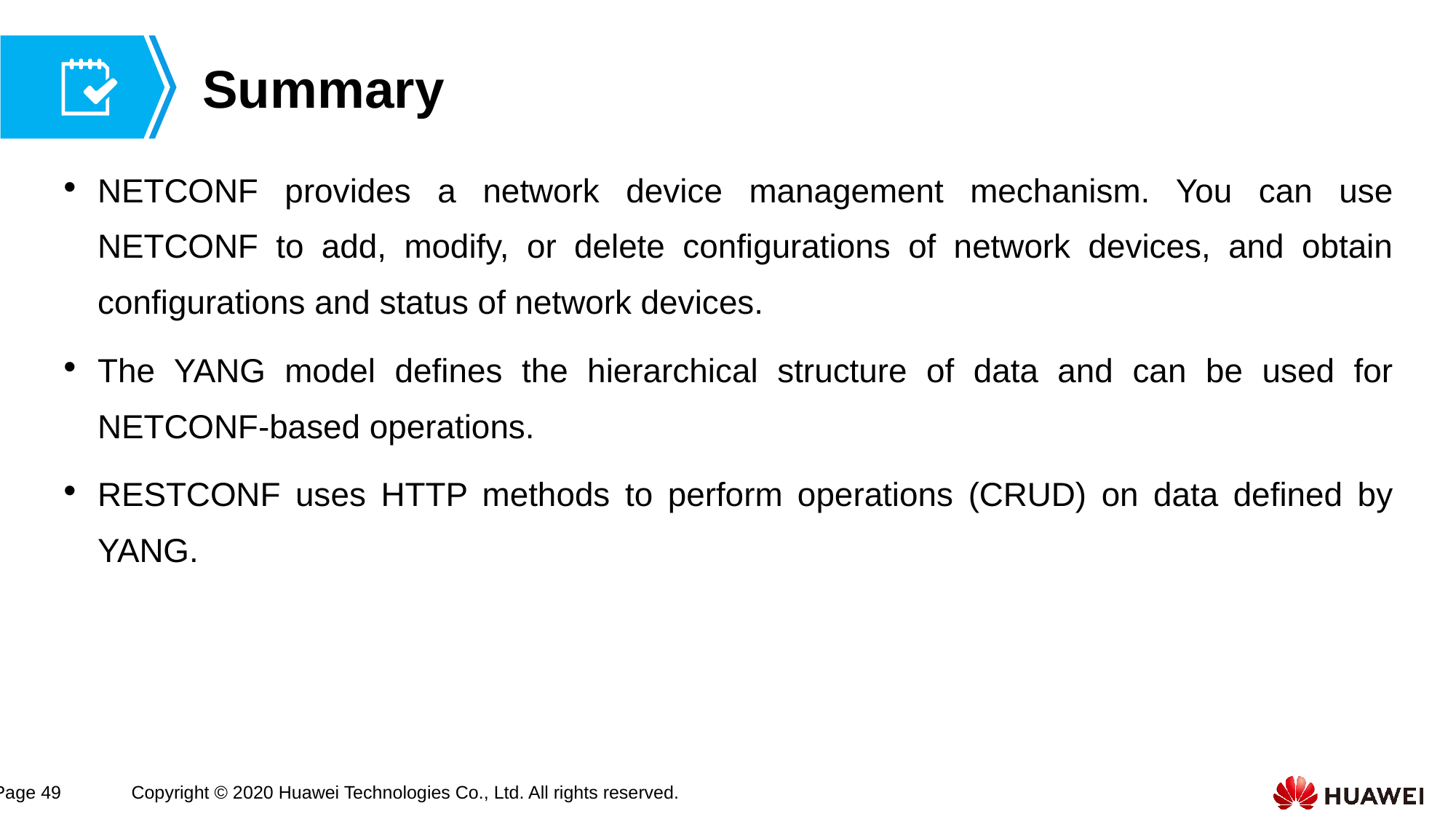

NETCONF provides a network device management mechanism. You can use NETCONF to add, modify, or delete configurations of network devices, and obtain configurations and status of network devices.
The YANG model defines the hierarchical structure of data and can be used for NETCONF-based operations.
RESTCONF uses HTTP methods to perform operations (CRUD) on data defined by YANG.